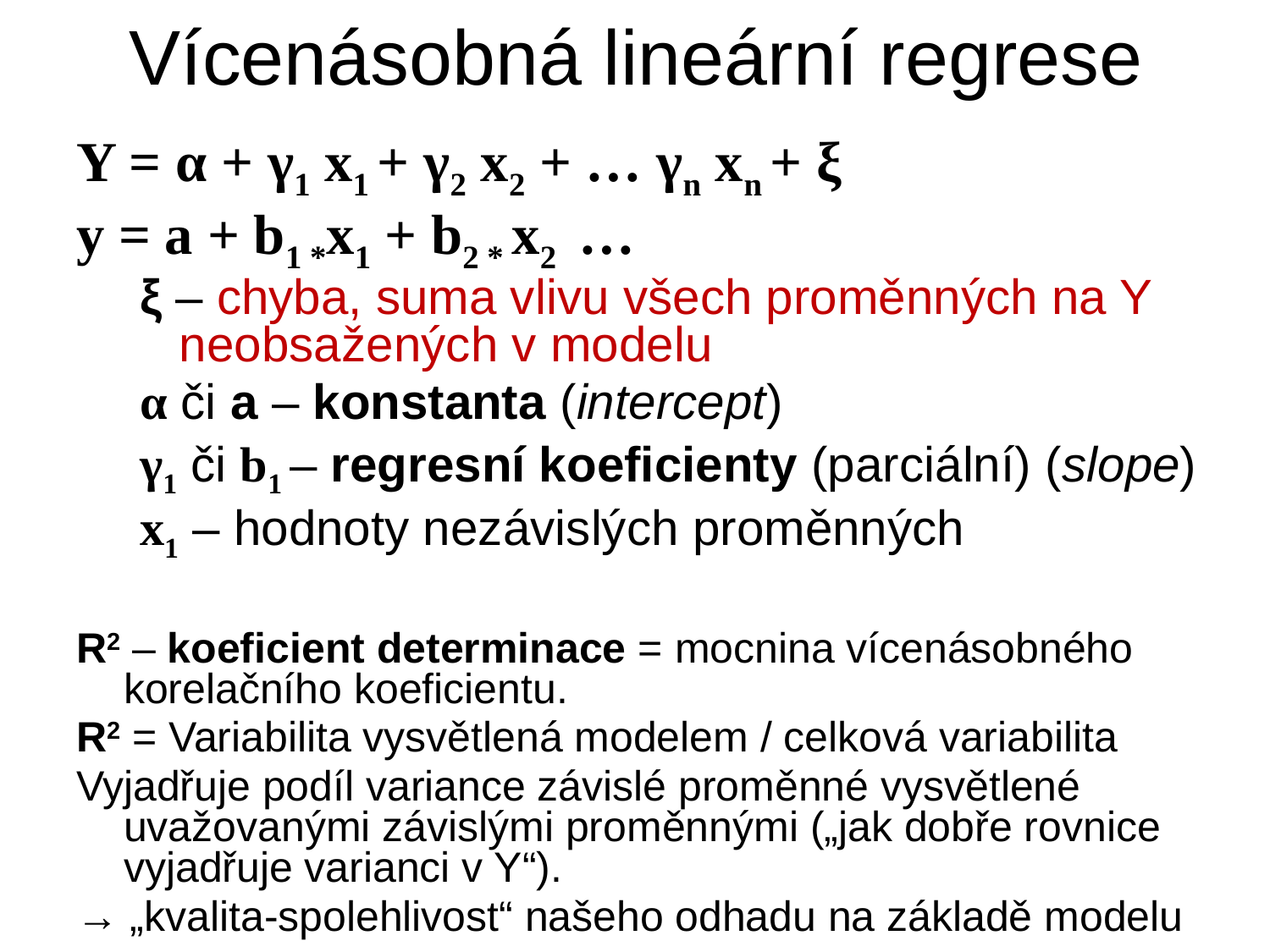

# Vícenásobná lineární regrese
Y = α + γ1 x1 + γ2 x2 + … γn xn + ξ
y = a + b1 *x1 + b2 * x2  …
ξ – chyba, suma vlivu všech proměnných na Y neobsažených v modelu
α či a – konstanta (intercept)
γ1 či b1 – regresní koeficienty (parciální) (slope)
x1 – hodnoty nezávislých proměnných

R2 – koeficient determinace = mocnina vícenásobného korelačního koeficientu.
R2 = Variabilita vysvětlená modelem / celková variabilita
Vyjadřuje podíl variance závislé proměnné vysvětlené uvažovanými závislými proměnnými („jak dobře rovnice vyjadřuje varianci v Y“).
→ „kvalita-spolehlivost“ našeho odhadu na základě modelu